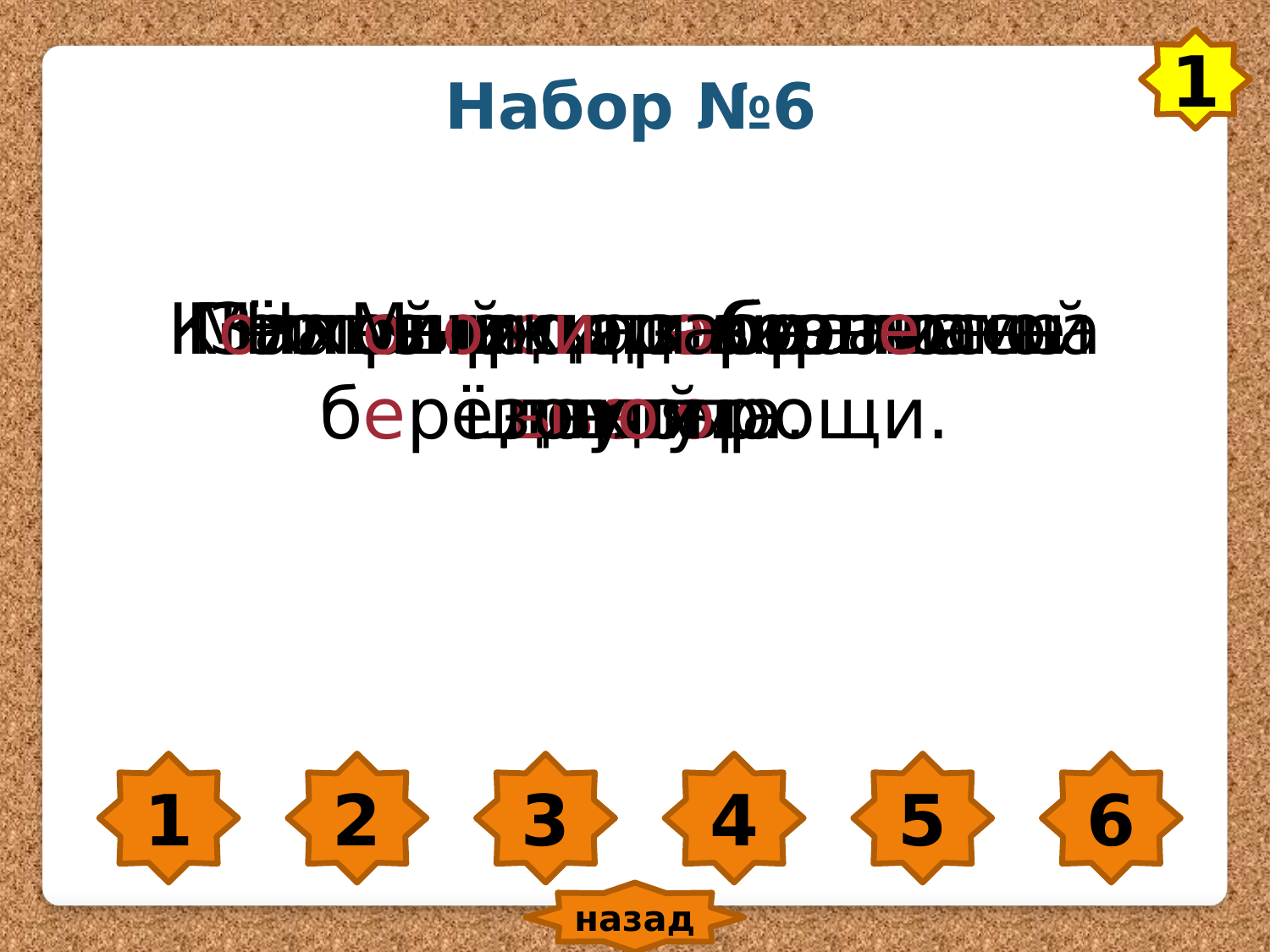

1
Набор №6
Зимой река покрылась
льдом.
Мальчик подарил маме цветы.
Пёстрый дятел – лесной доктор.
Колхозники работают на лугу.
На огород забрались цыплята.
Мы жили возле берёзовой рощи.
1
2
3
4
5
6
назад